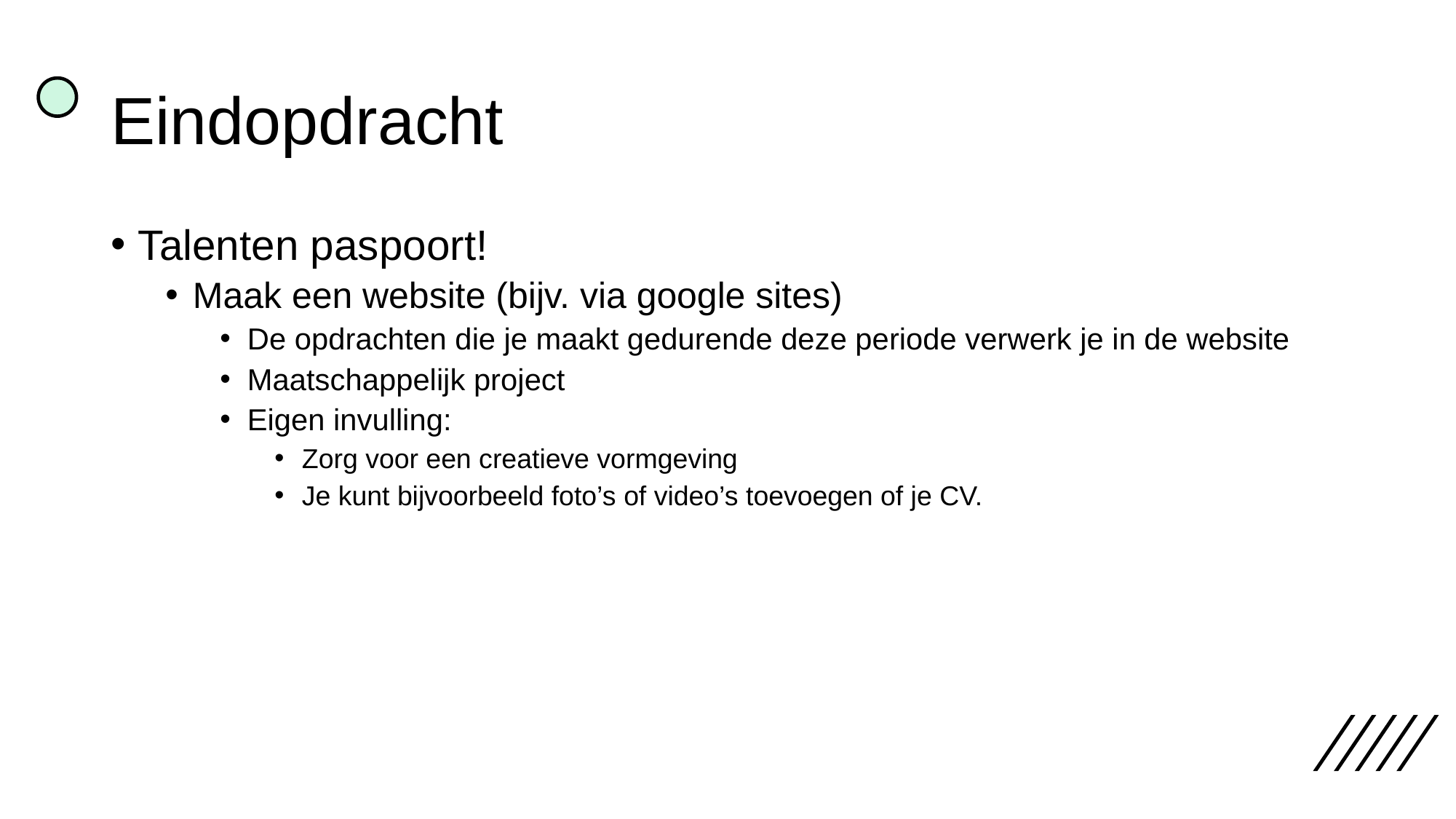

# Eindopdracht
Talenten paspoort!
Maak een website (bijv. via google sites)
De opdrachten die je maakt gedurende deze periode verwerk je in de website
Maatschappelijk project
Eigen invulling:
Zorg voor een creatieve vormgeving
Je kunt bijvoorbeeld foto’s of video’s toevoegen of je CV.